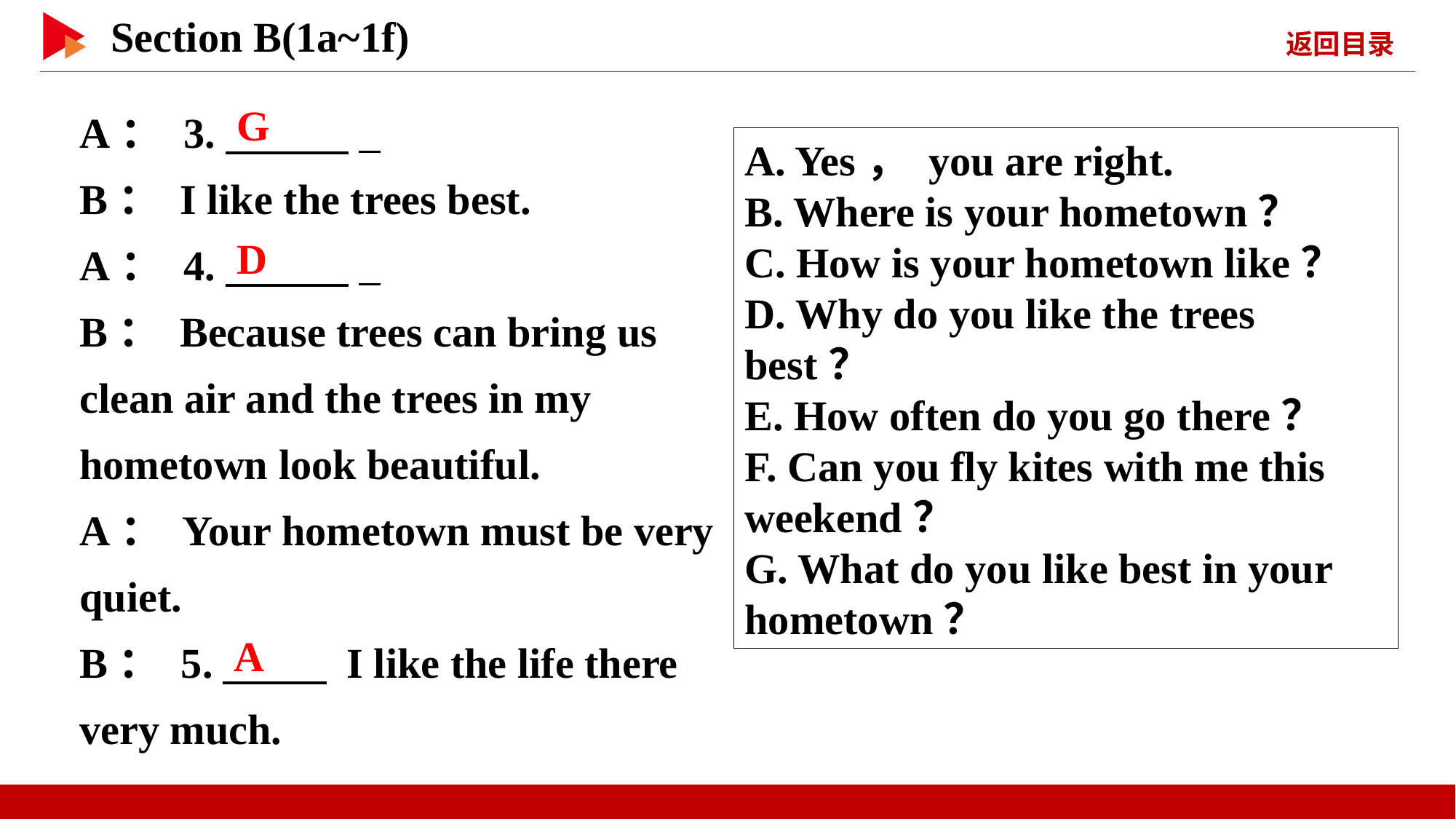

A： 3.　  　  _
B： I like the trees best.
A： 4.　  　  _
B： Because trees can bring us clean air and the trees in my hometown look beautiful.
A： Your hometown must be very quiet.
B： 5.　  　 I like the life there very much.
G
A. Yes， you are right.
B. Where is your hometown？
C. How is your hometown like？
D. Why do you like the trees best？
E. How often do you go there？
F. Can you fly kites with me this weekend？
G. What do you like best in your hometown？
D
A